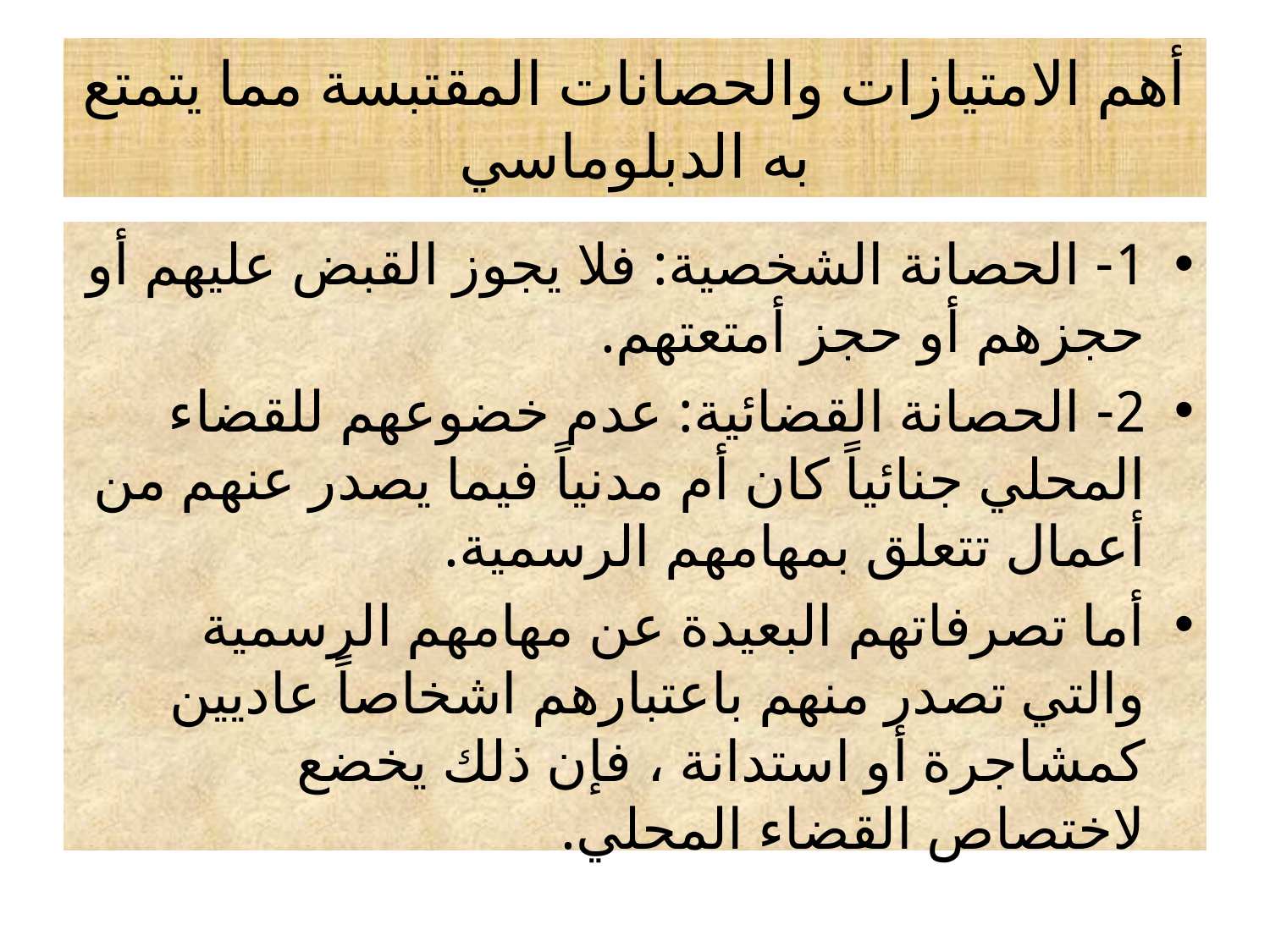

# أهم الامتيازات والحصانات المقتبسة مما يتمتع به الدبلوماسي
1- الحصانة الشخصية: فلا يجوز القبض عليهم أو حجزهم أو حجز أمتعتهم.
2- الحصانة القضائية: عدم خضوعهم للقضاء المحلي جنائياً كان أم مدنياً فيما يصدر عنهم من أعمال تتعلق بمهامهم الرسمية.
أما تصرفاتهم البعيدة عن مهامهم الرسمية والتي تصدر منهم باعتبارهم اشخاصاً عاديين كمشاجرة أو استدانة ، فإن ذلك يخضع لاختصاص القضاء المحلي.